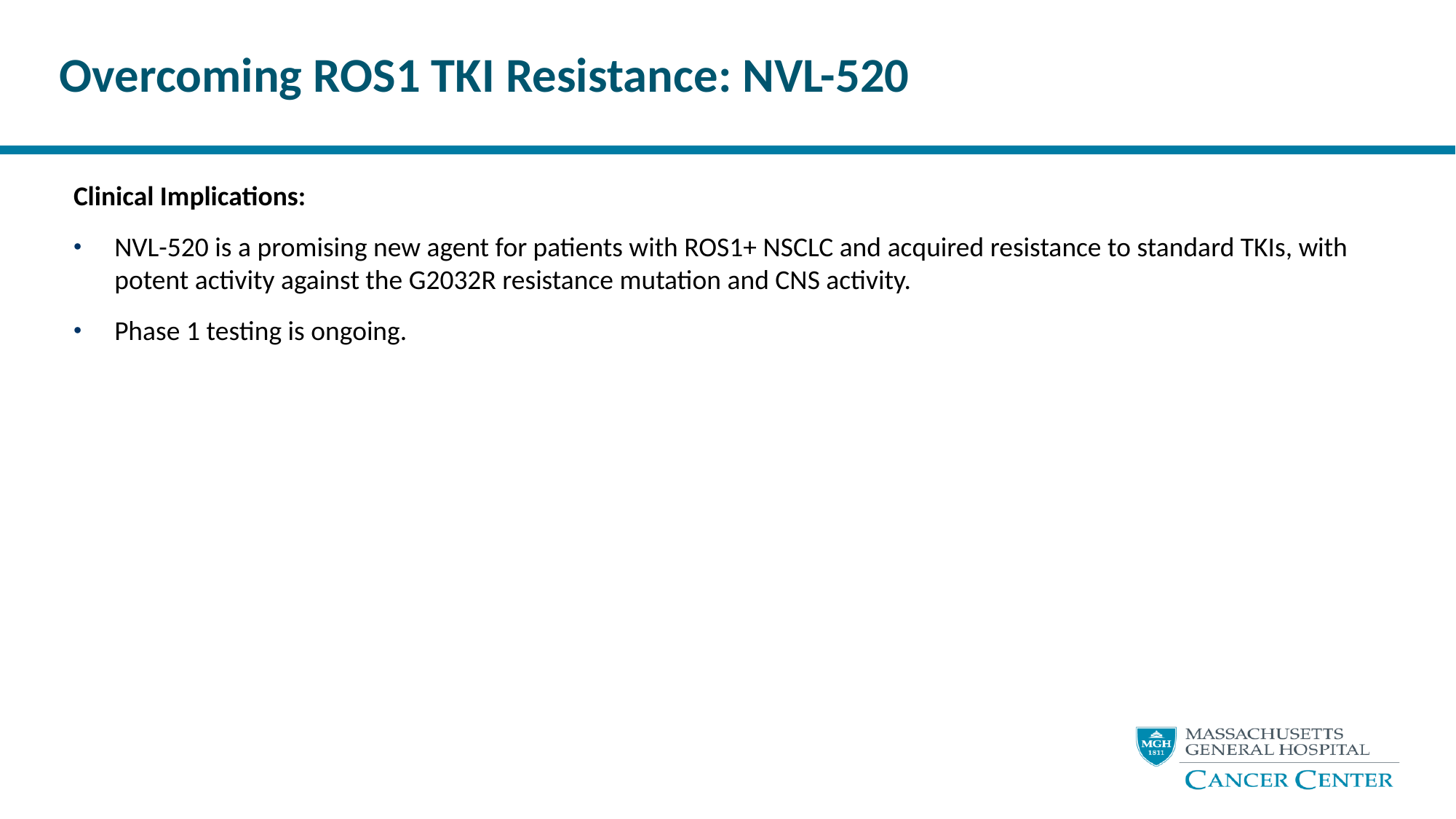

# Overcoming ROS1 TKI Resistance: NVL-520
Clinical Implications:
NVL-520 is a promising new agent for patients with ROS1+ NSCLC and acquired resistance to standard TKIs, with potent activity against the G2032R resistance mutation and CNS activity.
Phase 1 testing is ongoing.